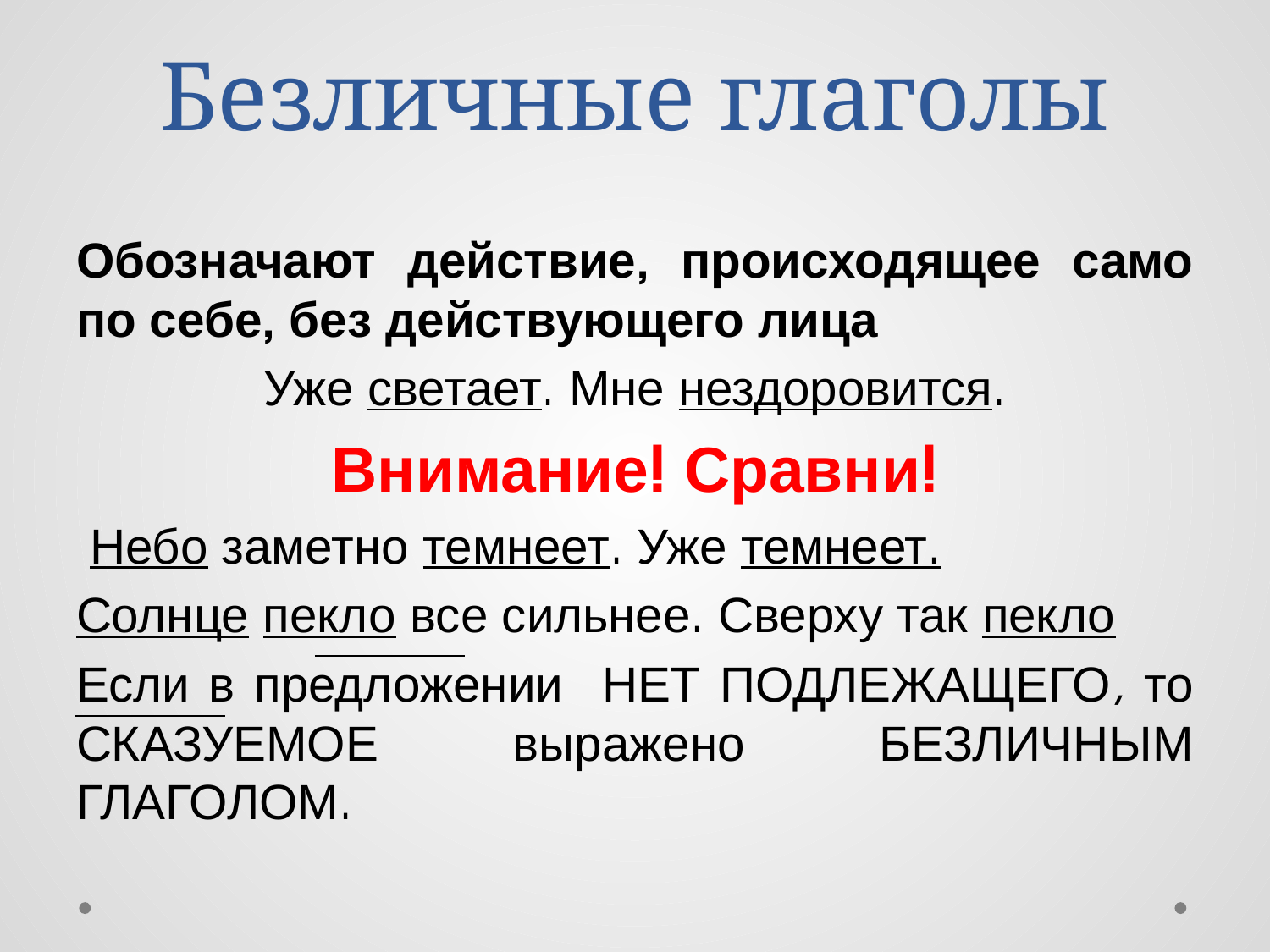

# Безличные глаголы
Обозначают действие, происходящее само по себе, без действующего лица
Уже светает. Мне нездоровится.
Внимание! Сравни!
 Небо заметно темнеет. Уже темнеет.
Солнце пекло все сильнее. Сверху так пекло
Если в предложении  НЕТ ПОДЛЕЖАЩЕГО, то СКАЗУЕМОЕ выражено БЕЗЛИЧНЫМ ГЛАГОЛОМ.